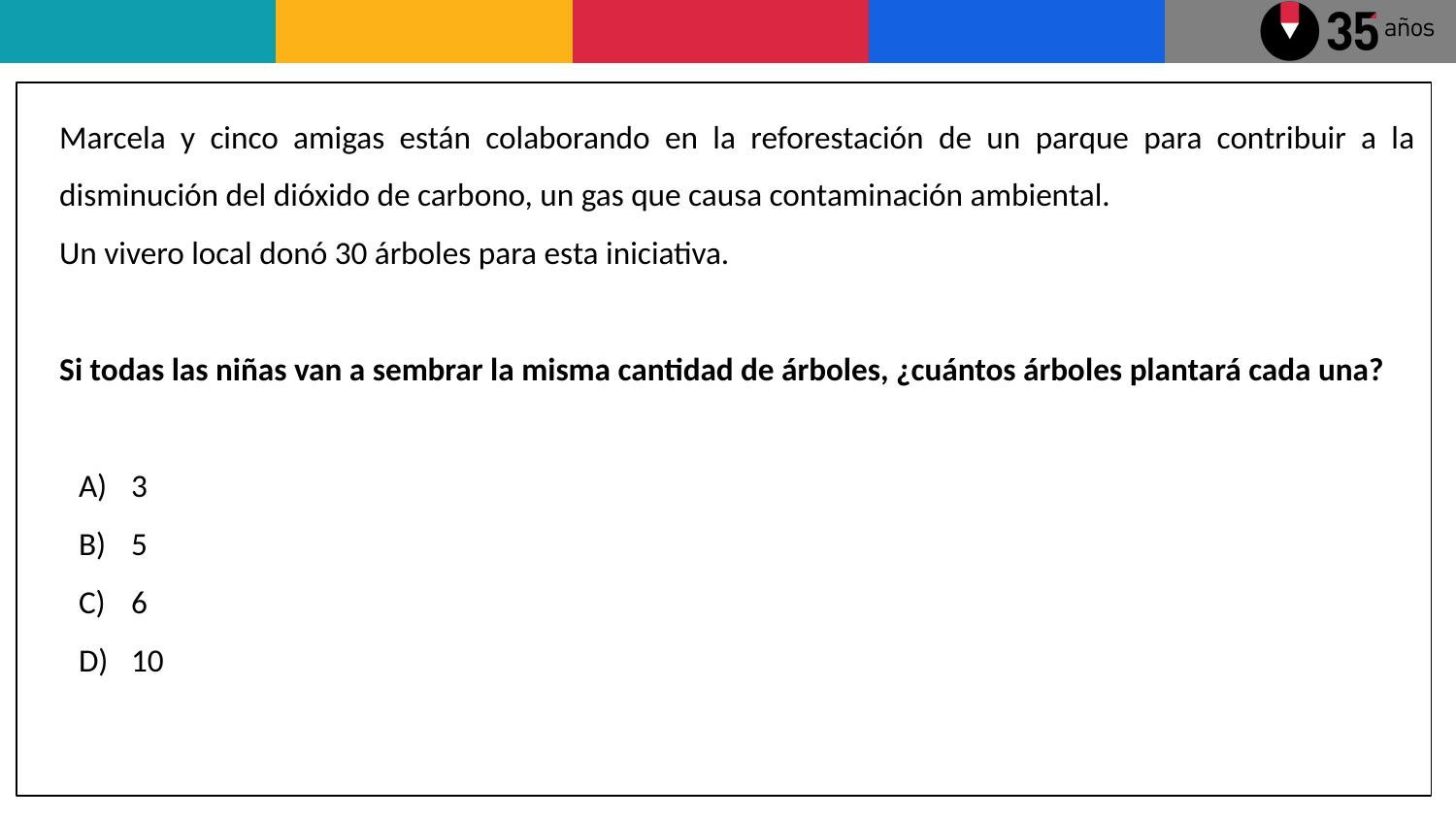

Marcela y cinco amigas están colaborando en la reforestación de un parque para contribuir a la disminución del dióxido de carbono, un gas que causa contaminación ambiental.
Un vivero local donó 30 árboles para esta iniciativa.

Si todas las niñas van a sembrar la misma cantidad de árboles, ¿cuántos árboles plantará cada una?

3
5
6
10